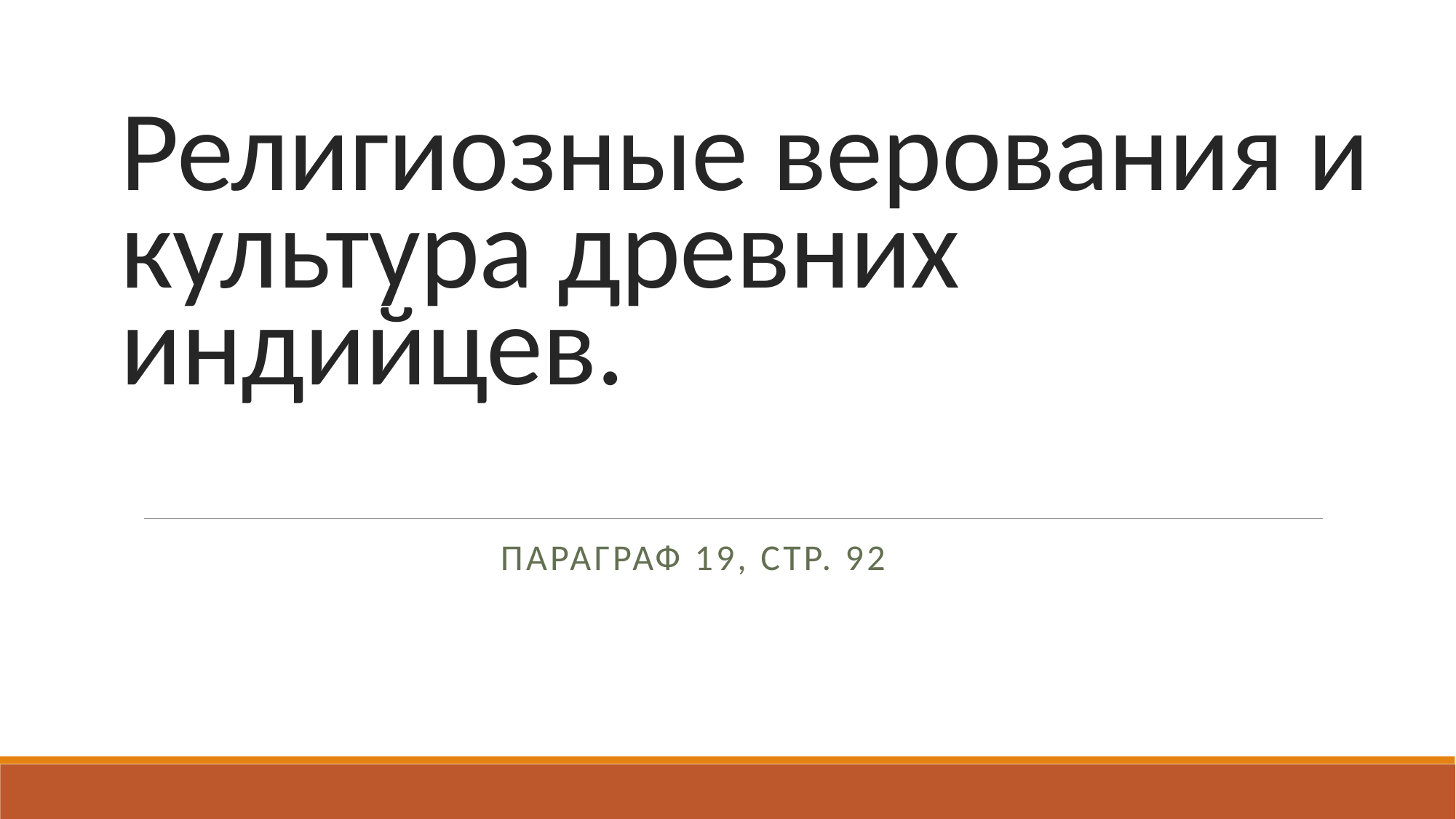

# Религиозные верования и культура древних индийцев.
Параграф 19, стр. 92